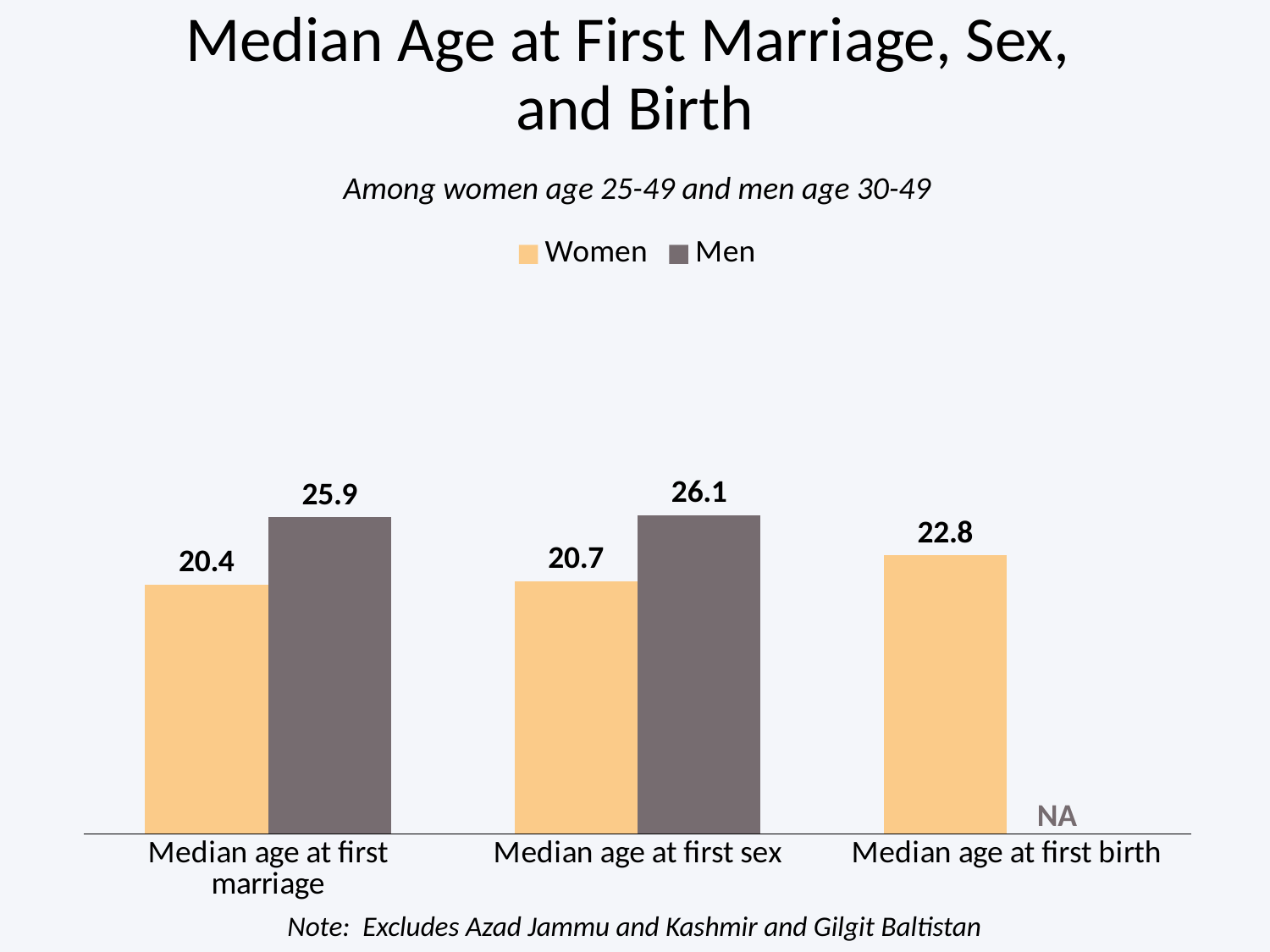

# Median Age at First Marriage, Sex, and Birth
Among women age 25-49 and men age 30-49

### Chart

| Category | Women | Men |
|---|---|---|
| Median age at first marriage | 20.4 | 25.9 |
| Median age at first sex | 20.7 | 26.1 |
| Median age at first birth | 22.8 | None |
NA
Note:  Excludes Azad Jammu and Kashmir and Gilgit Baltistan